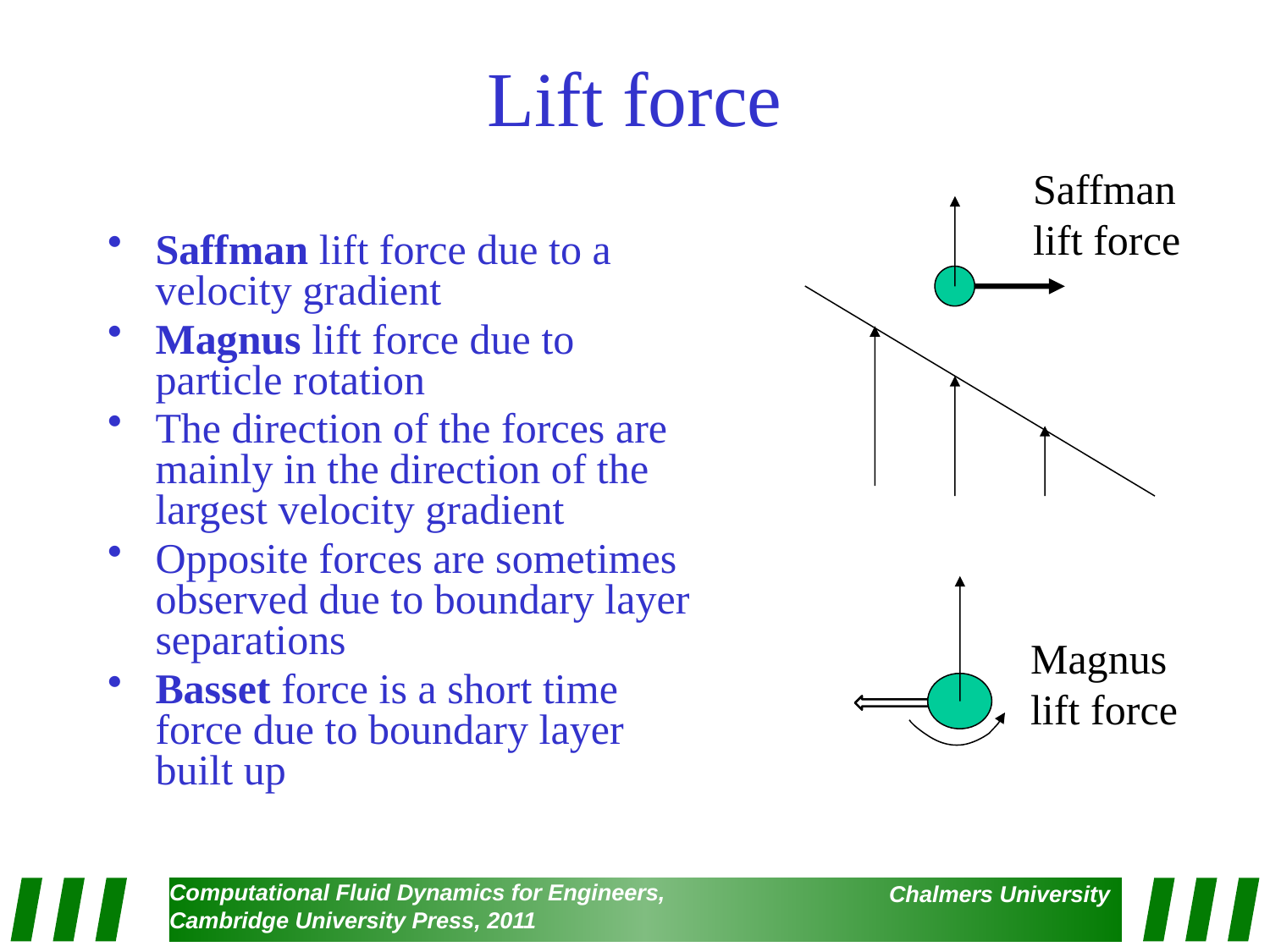

# Lift force
Saffman
lift force

Saffman lift force due to a velocity gradient
Magnus lift force due to particle rotation
The direction of the forces are mainly in the direction of the largest velocity gradient
Opposite forces are sometimes observed due to boundary layer separations
Basset force is a short time force due to boundary layer built up

Magnus
lift force